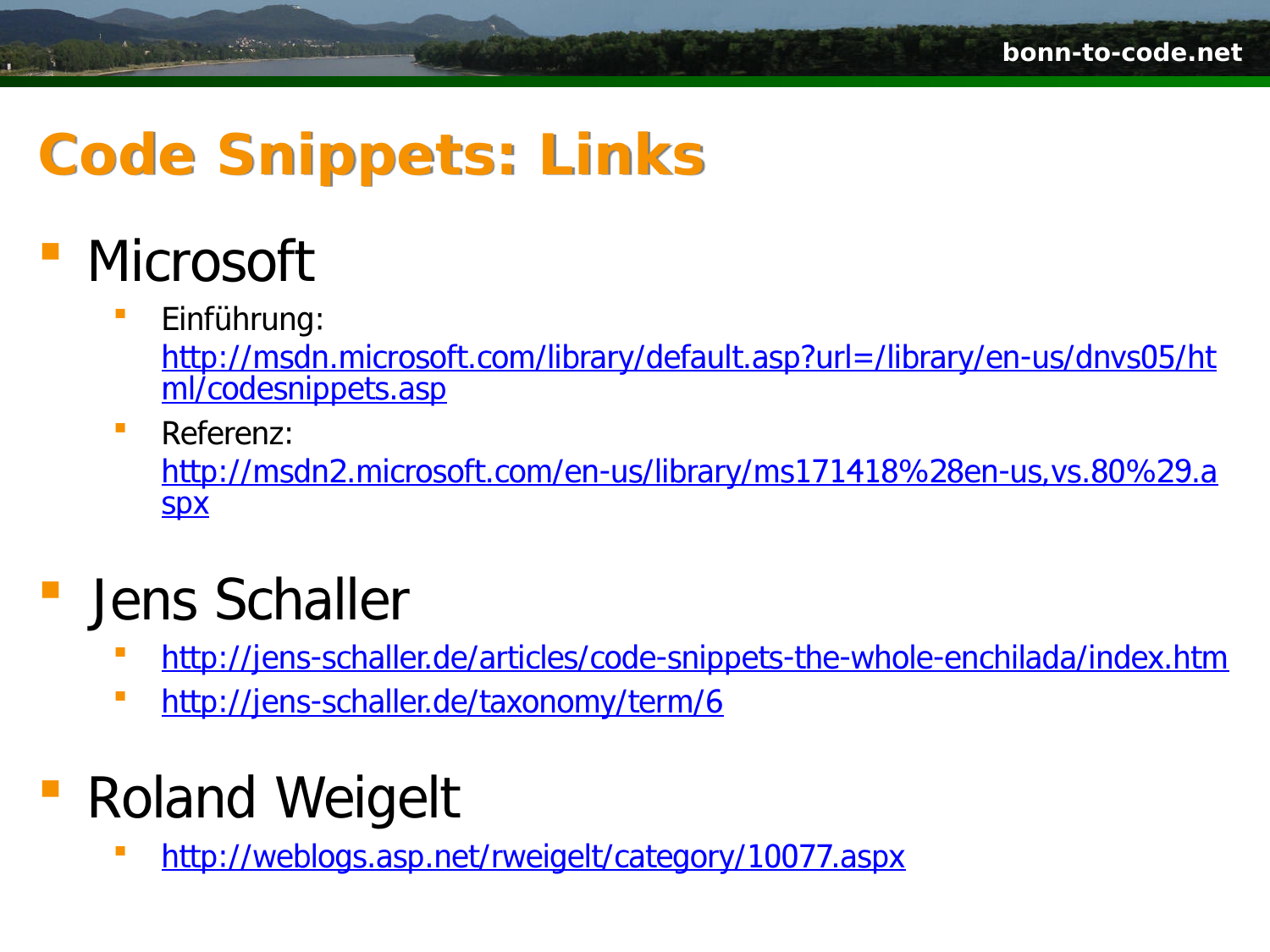

# Code Snippets: Links
Microsoft
Einführung: http://msdn.microsoft.com/library/default.asp?url=/library/en-us/dnvs05/html/codesnippets.asp
Referenz: http://msdn2.microsoft.com/en-us/library/ms171418%28en-us,vs.80%29.aspx
Jens Schaller
http://jens-schaller.de/articles/code-snippets-the-whole-enchilada/index.htm
http://jens-schaller.de/taxonomy/term/6
Roland Weigelt
http://weblogs.asp.net/rweigelt/category/10077.aspx